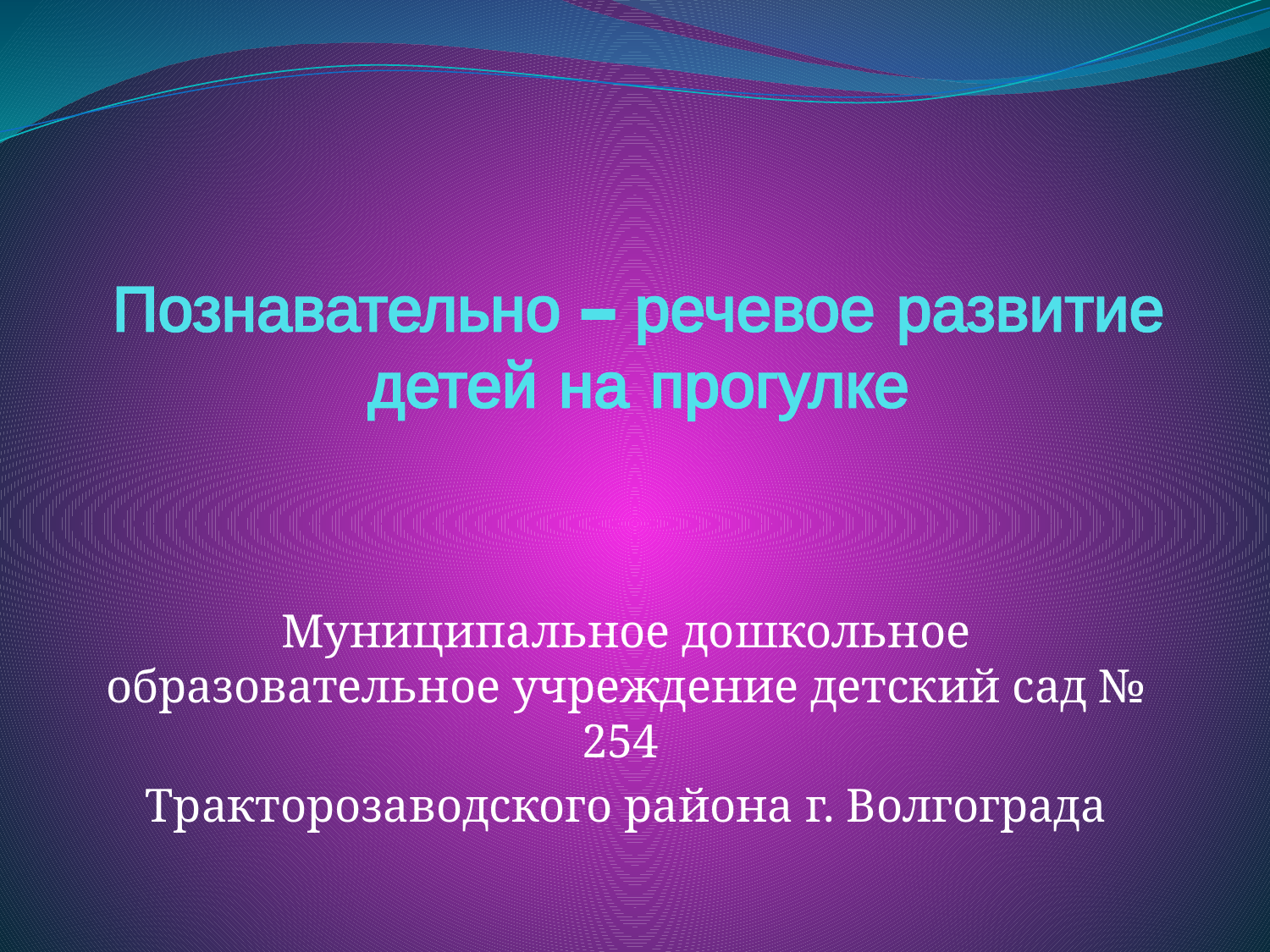

# Познавательно – речевое развитие детей на прогулке
Муниципальное дошкольное образовательное учреждение детский сад № 254
Тракторозаводского района г. Волгограда